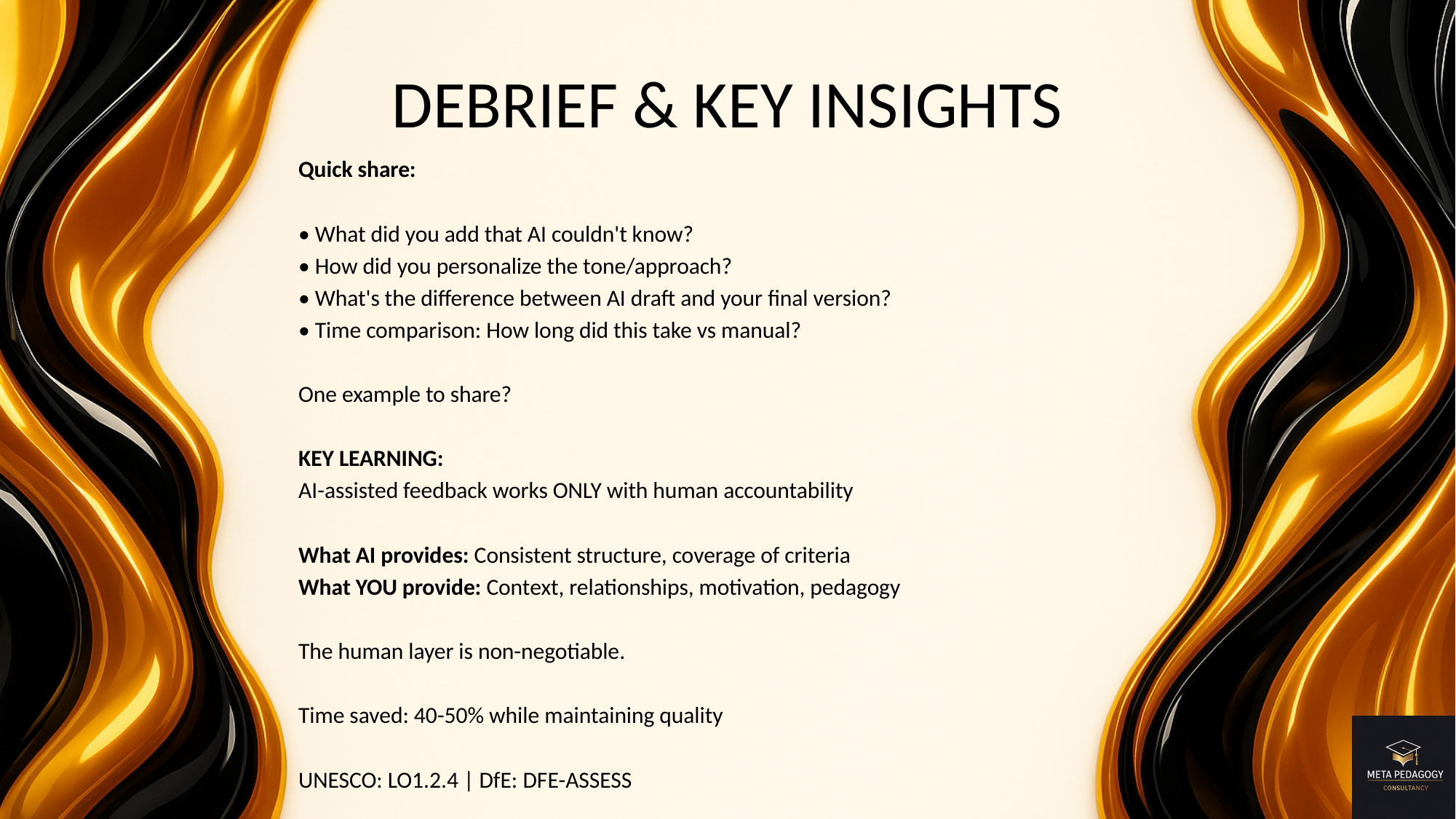

# DEBRIEF & KEY INSIGHTS
Quick share:

• What did you add that AI couldn't know?
• How did you personalize the tone/approach?
• What's the difference between AI draft and your final version?
• Time comparison: How long did this take vs manual?

One example to share?

KEY LEARNING:
AI-assisted feedback works ONLY with human accountability

What AI provides: Consistent structure, coverage of criteria
What YOU provide: Context, relationships, motivation, pedagogy

The human layer is non-negotiable.

Time saved: 40-50% while maintaining quality

UNESCO: LO1.2.4 | DfE: DFE-ASSESS